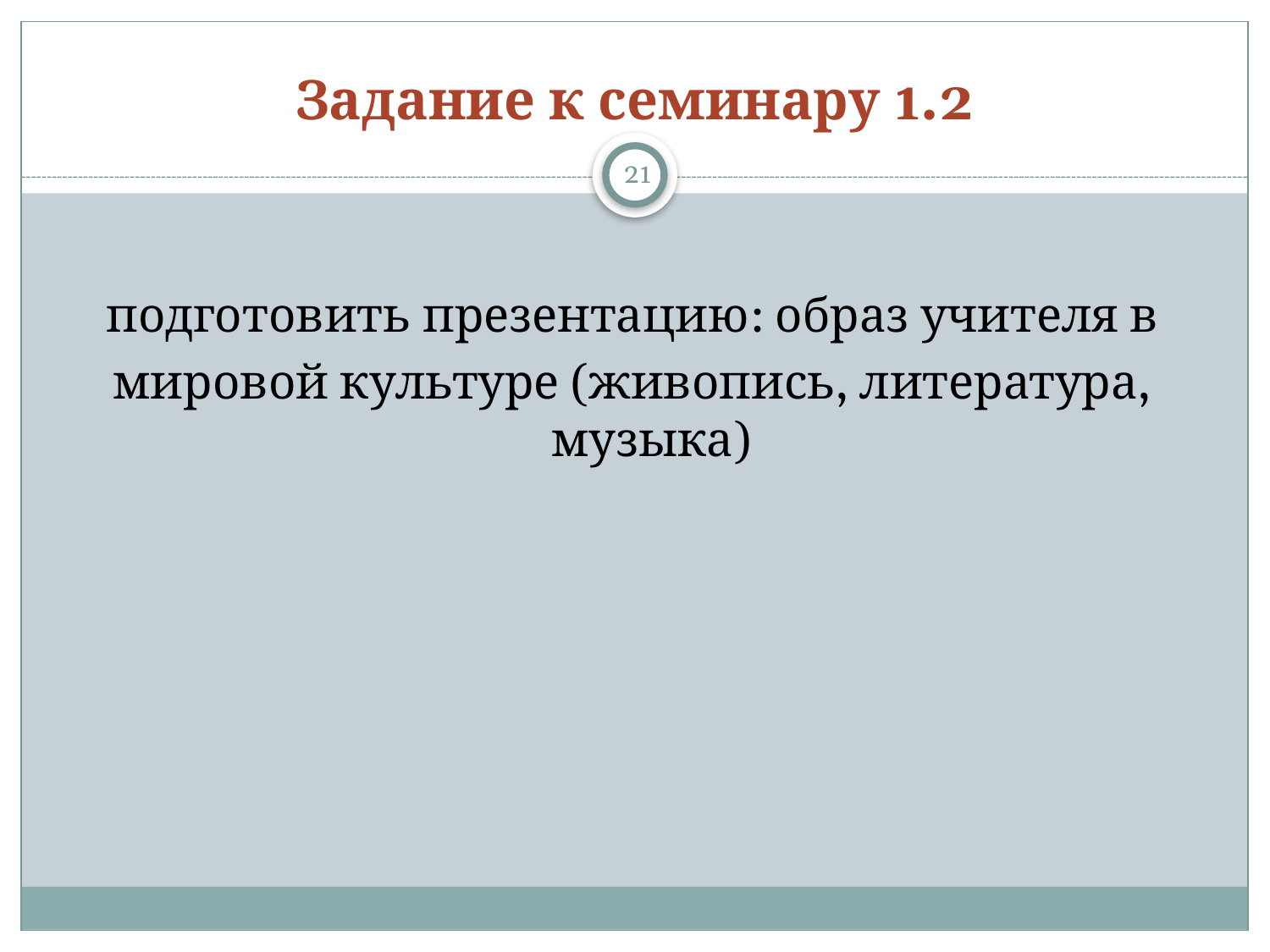

# Задание к семинару 1.2
21

подготовить презентацию: образ учителя в
мировой культуре (живопись, литература, музыка)